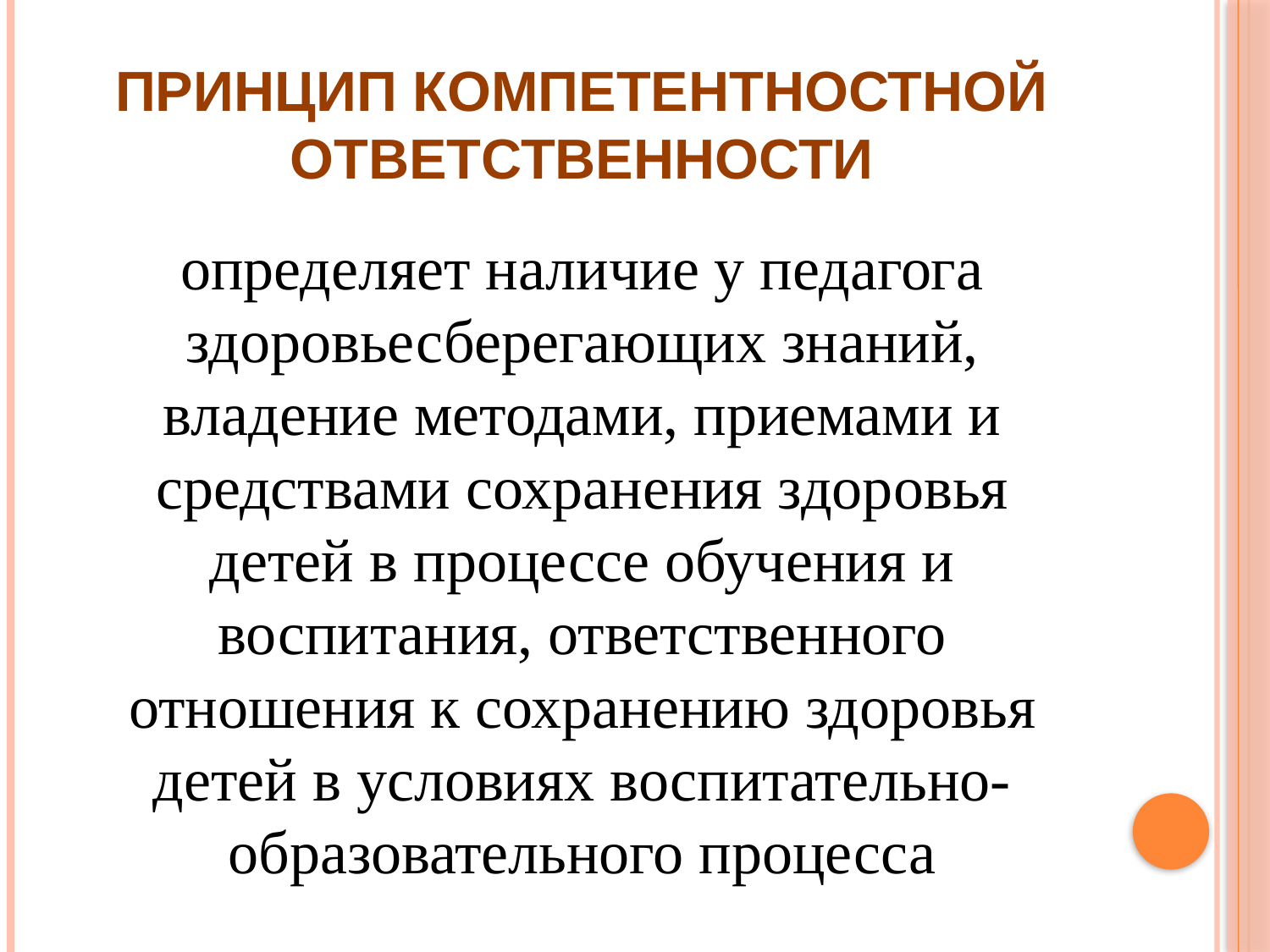

# ПРИНЦИП КОМПЕТЕНТНОСТНОЙ ОТВЕТСТВЕННОСТИ
определяет наличие у педагога здоровьесберегающих знаний, владение методами, приемами и средствами сохранения здоровья детей в процессе обучения и воспитания, ответственного отношения к сохранению здоровья детей в условиях воспитательно-образовательного процесса